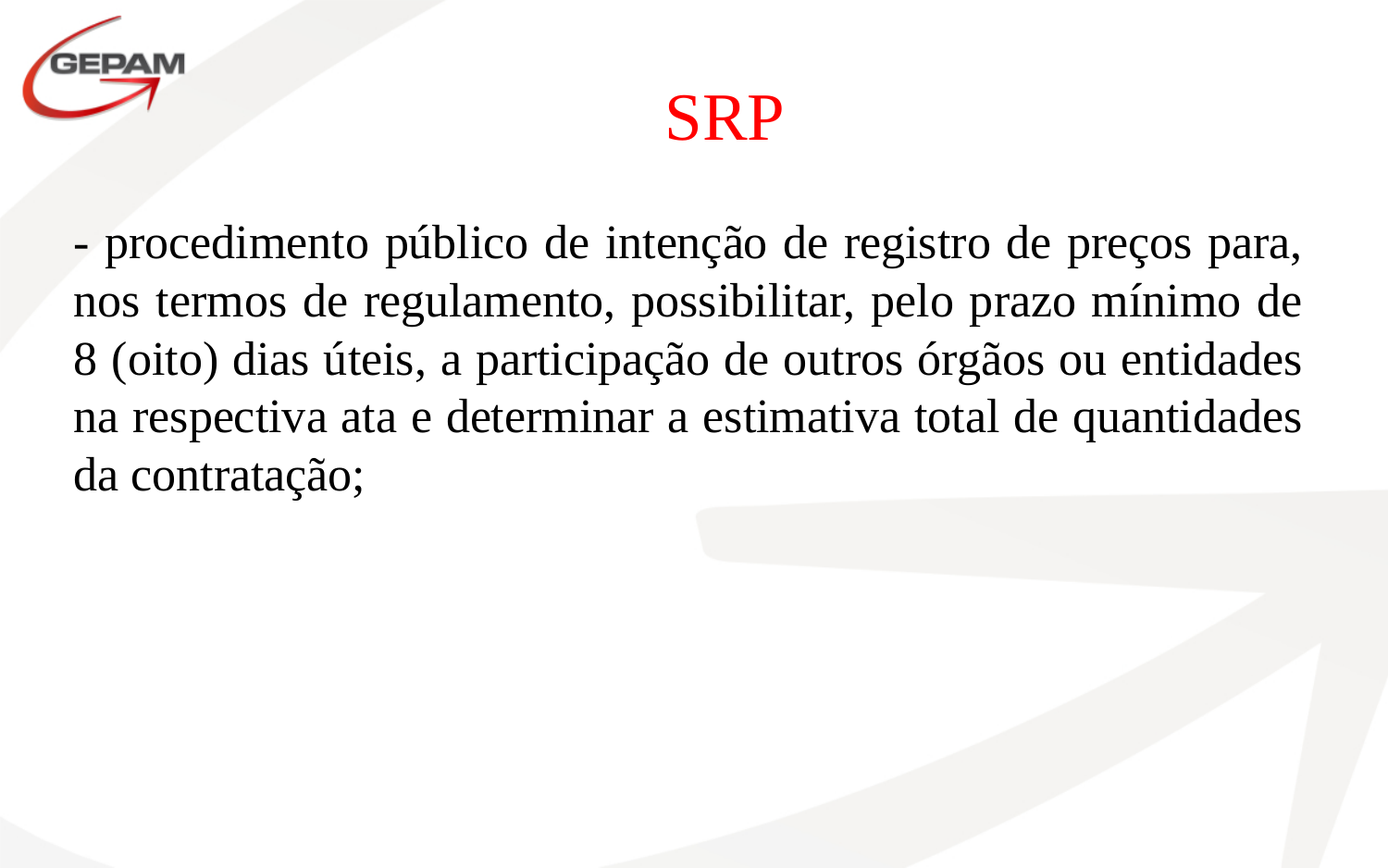

SRP

- procedimento público de intenção de registro de preços para, nos termos de regulamento, possibilitar, pelo prazo mínimo de 8 (oito) dias úteis, a participação de outros órgãos ou entidades na respectiva ata e determinar a estimativa total de quantidades da contratação;